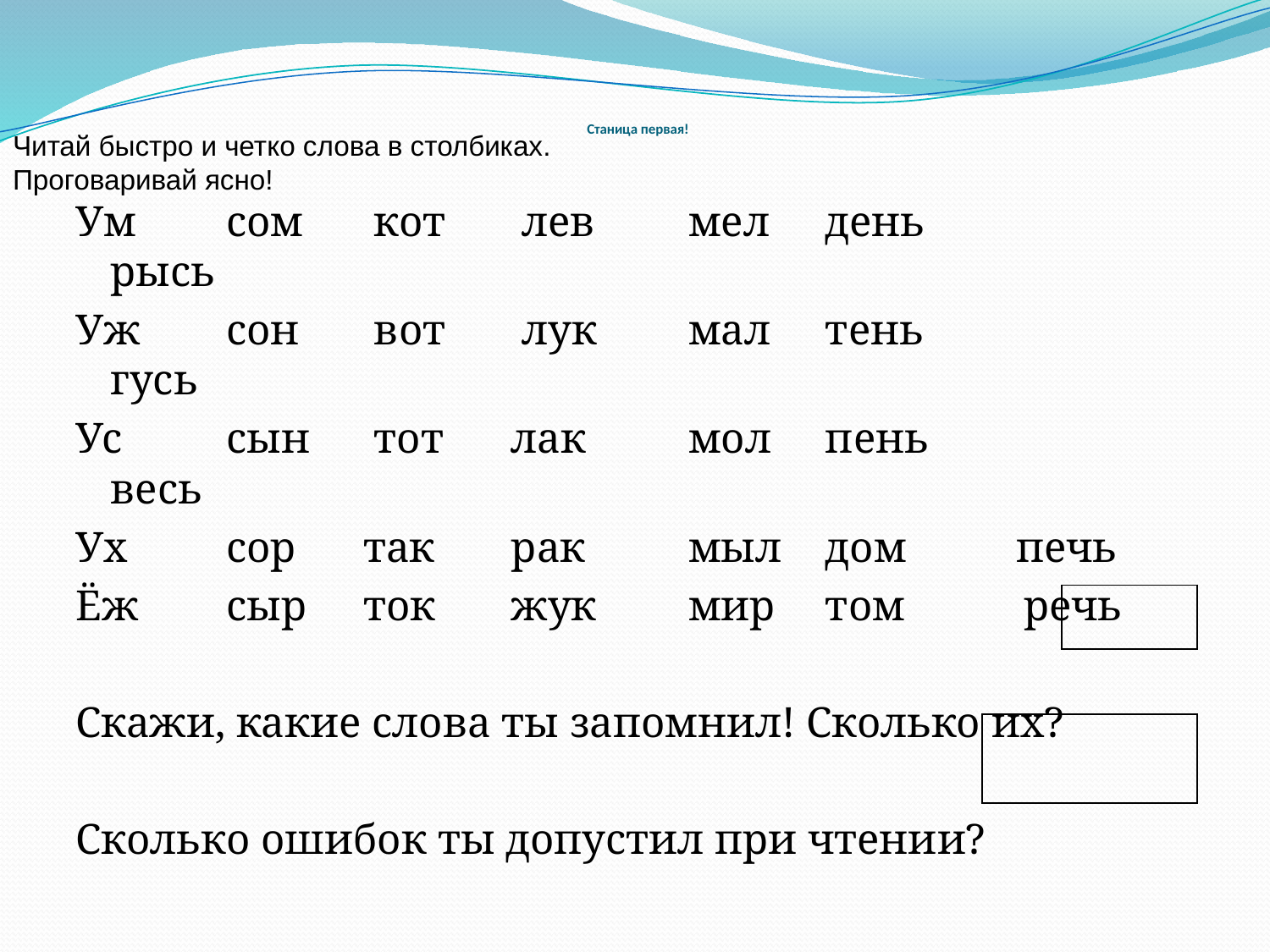

# Станица первая!
Читай быстро и четко слова в столбиках.
Проговаривай ясно!

Ум	сом	   кот	      лев     	мел	  день	         рысь
Уж	сон	   вот	      лук	мал	  тень	         гусь
Ус	сын	   тот	     лак	мол	  пень	         весь
Ух	сор	  так	     рак	мыл	  дом	         печь
Ёж	сыр	  ток	     жук	мир	  том           речь

Скажи, какие слова ты запомнил! Сколько их?

Сколько ошибок ты допустил при чтении?

|  |
| --- |
|  |
| --- |